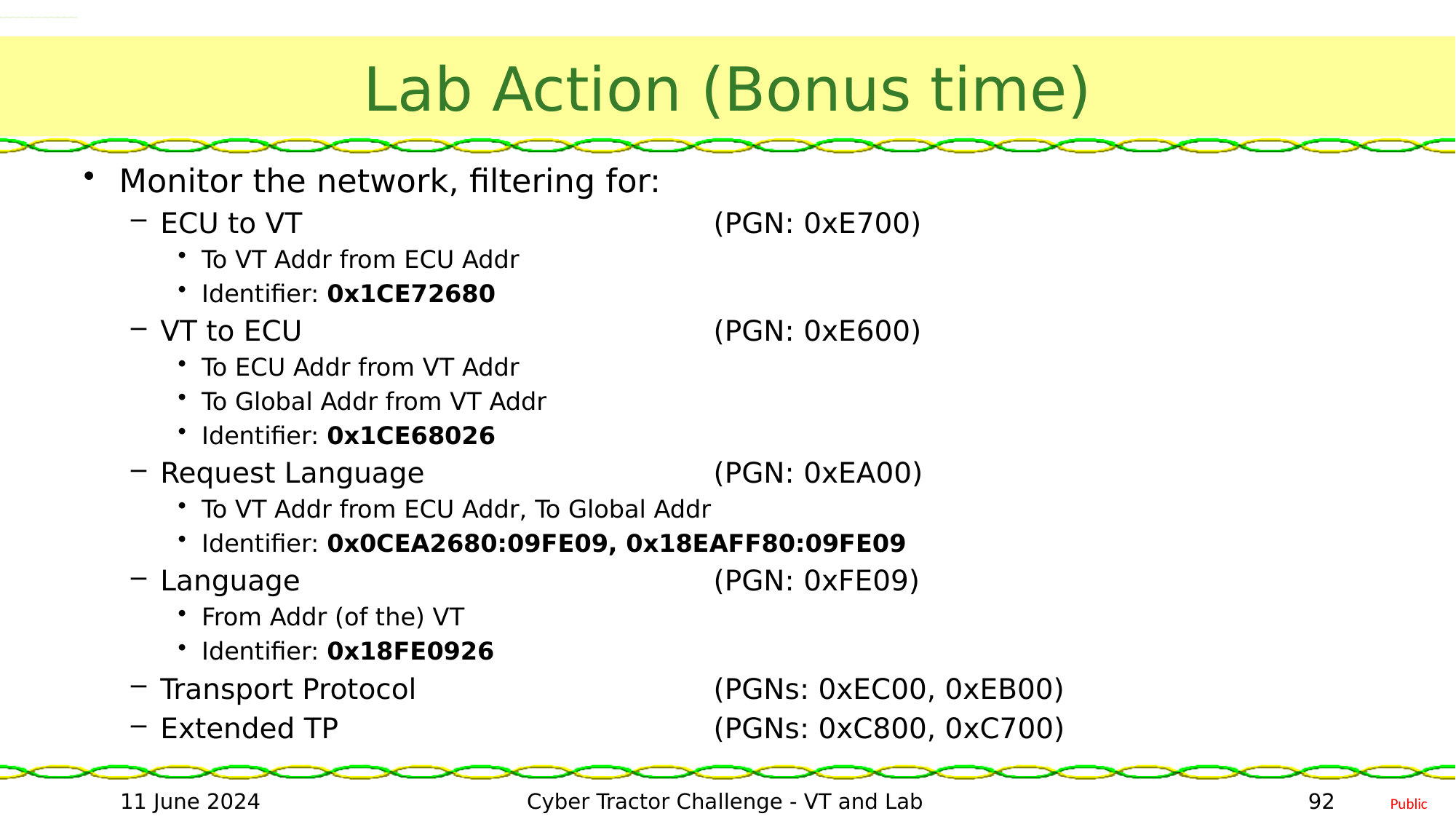

# Lab Action (Bonus time)
Monitor the network, filtering for:
ECU to VT 	(PGN: 0xE700)
To VT Addr from ECU Addr
Identifier: 0x1CE72680
VT to ECU 	(PGN: 0xE600)
To ECU Addr from VT Addr
To Global Addr from VT Addr
Identifier: 0x1CE68026
Request Language 	(PGN: 0xEA00)
To VT Addr from ECU Addr, To Global Addr
Identifier: 0x0CEA2680:09FE09, 0x18EAFF80:09FE09
Language 	(PGN: 0xFE09)
From Addr (of the) VT
Identifier: 0x18FE0926
Transport Protocol 	(PGNs: 0xEC00, 0xEB00)
Extended TP 	(PGNs: 0xC800, 0xC700)
11 June 2024
Cyber Tractor Challenge - VT and Lab
92